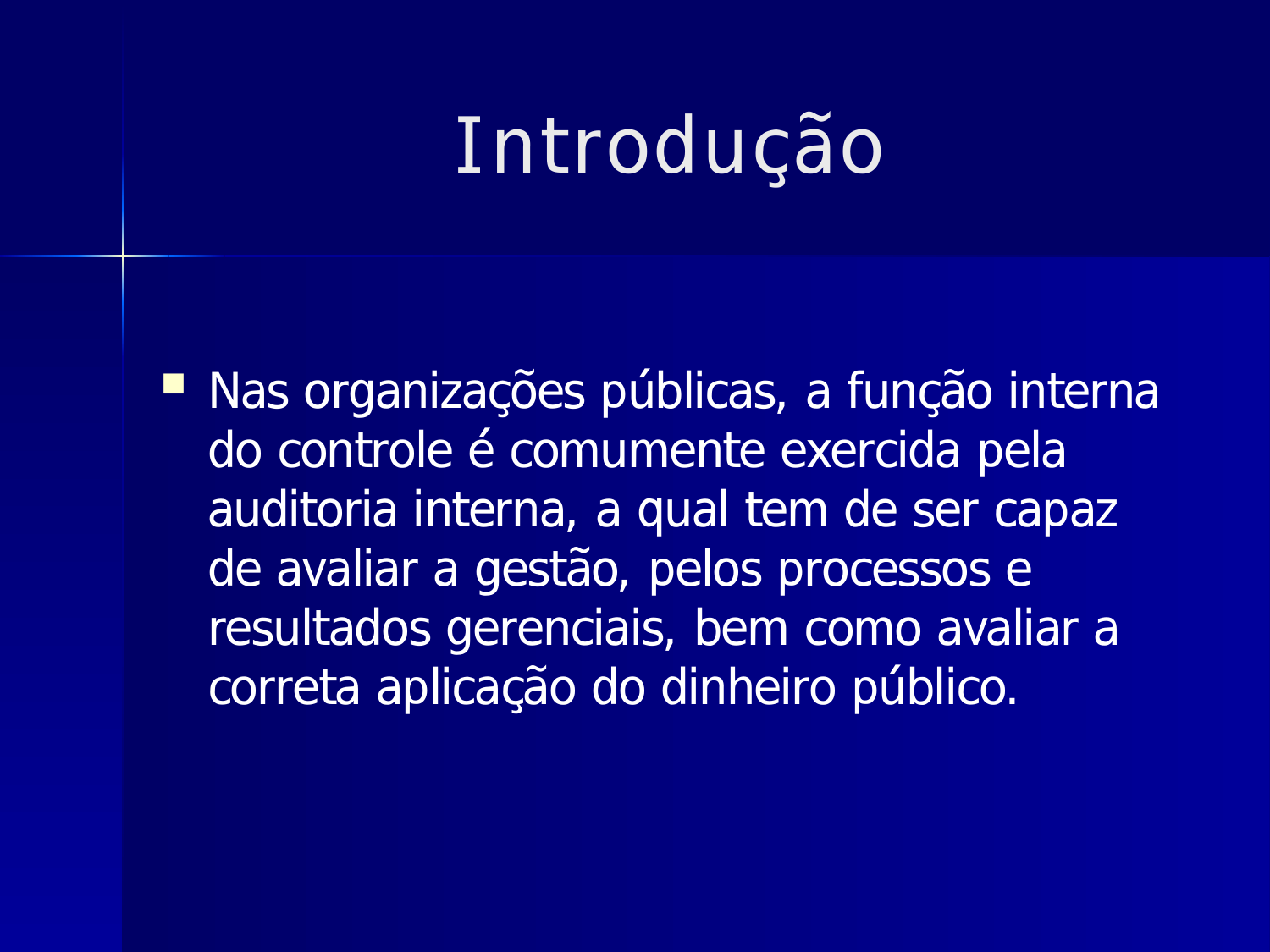

# Introdução

Nas organizações públicas, a função interna do controle é comumente exercida pela auditoria interna, a qual tem de ser capaz de avaliar a gestão, pelos processos e resultados gerenciais, bem como avaliar a correta aplicação do dinheiro público.